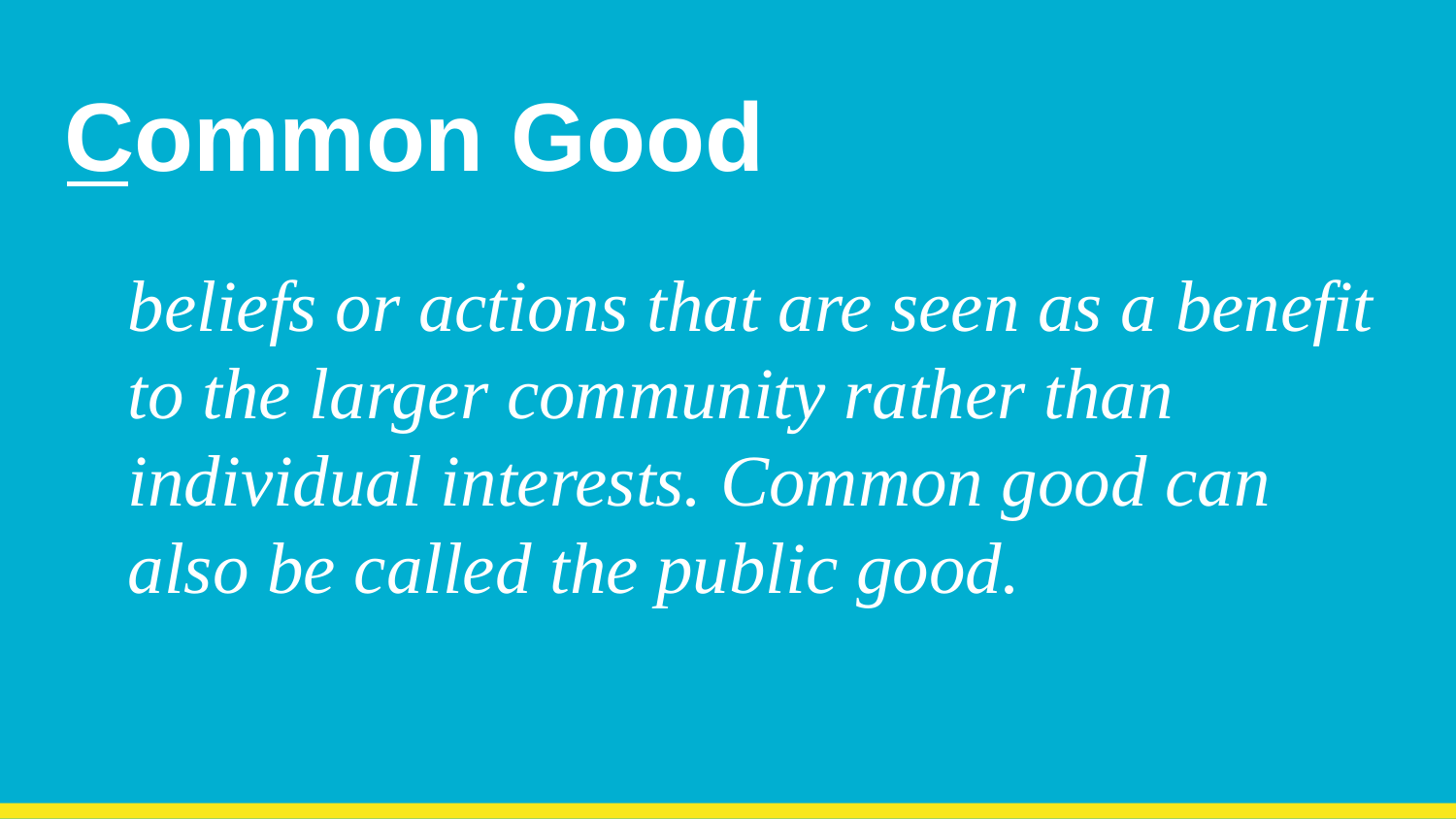

# Common Good
beliefs or actions that are seen as a benefit to the larger community rather than individual interests. Common good can also be called the public good.